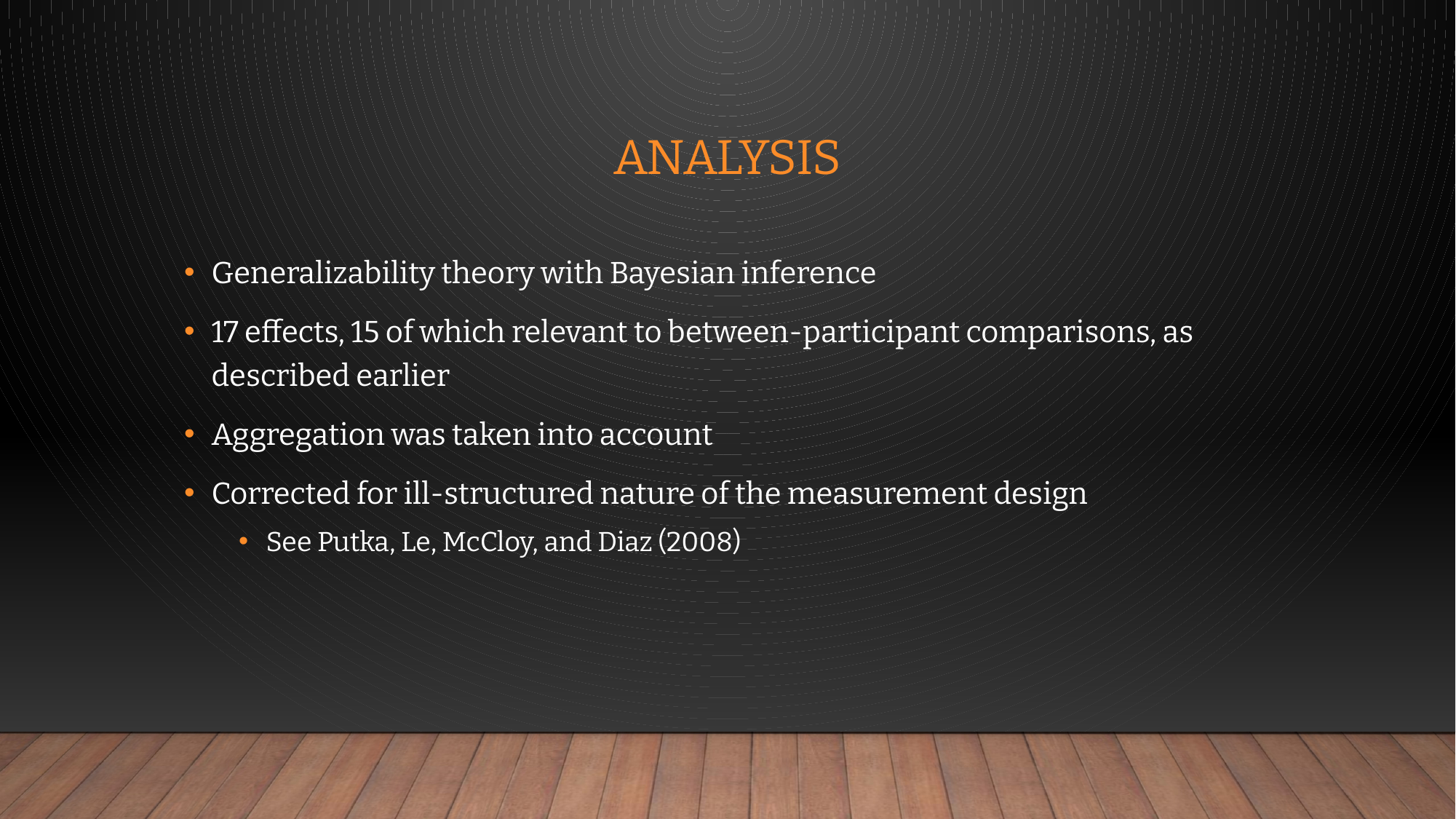

# Analysis
Generalizability theory with Bayesian inference
17 effects, 15 of which relevant to between-participant comparisons, as described earlier
Aggregation was taken into account
Corrected for ill-structured nature of the measurement design
See Putka, Le, McCloy, and Diaz (2008)